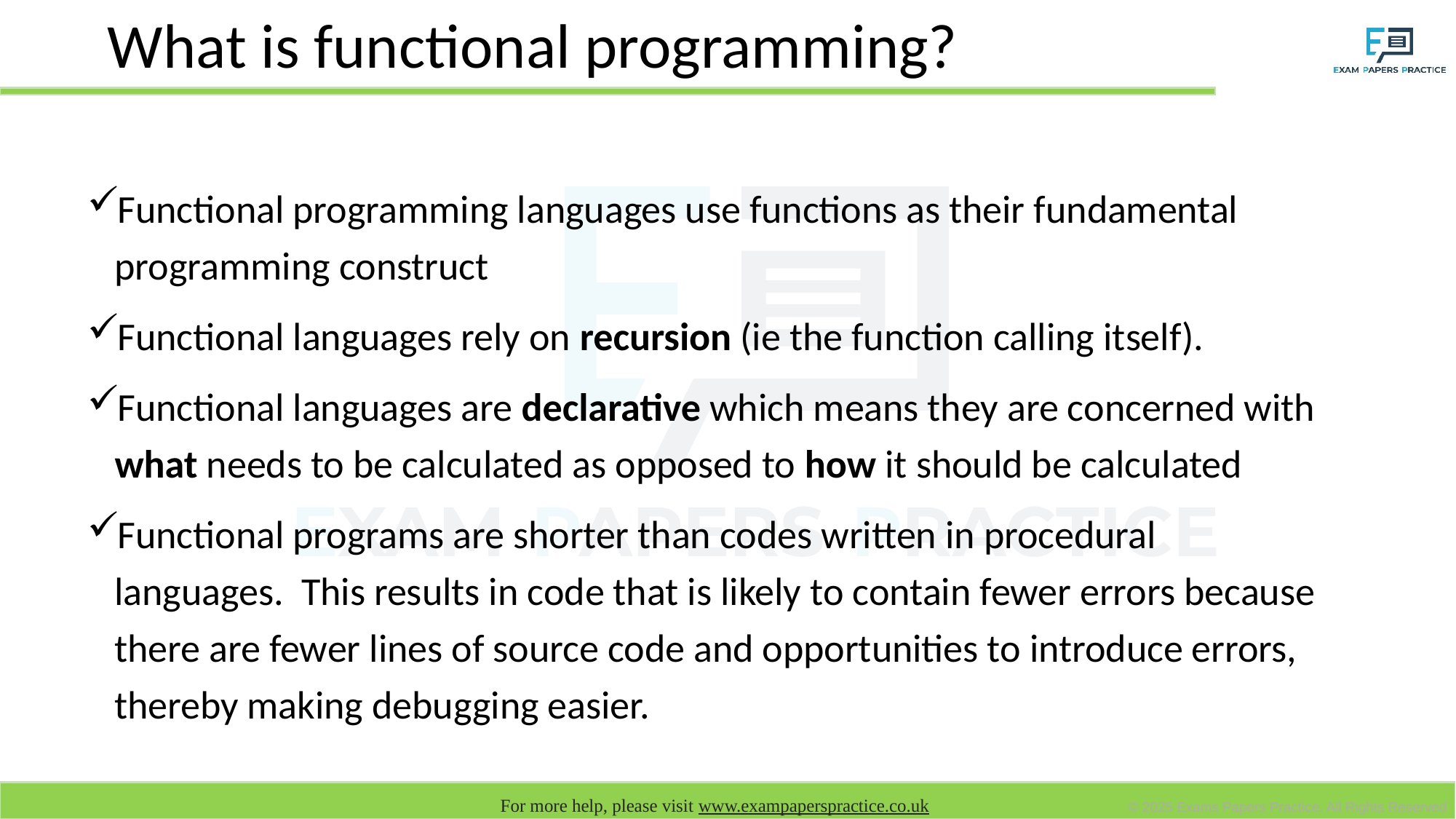

# What is functional programming?
Functional programming languages use functions as their fundamental programming construct
Functional languages rely on recursion (ie the function calling itself).
Functional languages are declarative which means they are concerned with what needs to be calculated as opposed to how it should be calculated
Functional programs are shorter than codes written in procedural languages.  This results in code that is likely to contain fewer errors because there are fewer lines of source code and opportunities to introduce errors, thereby making debugging easier.